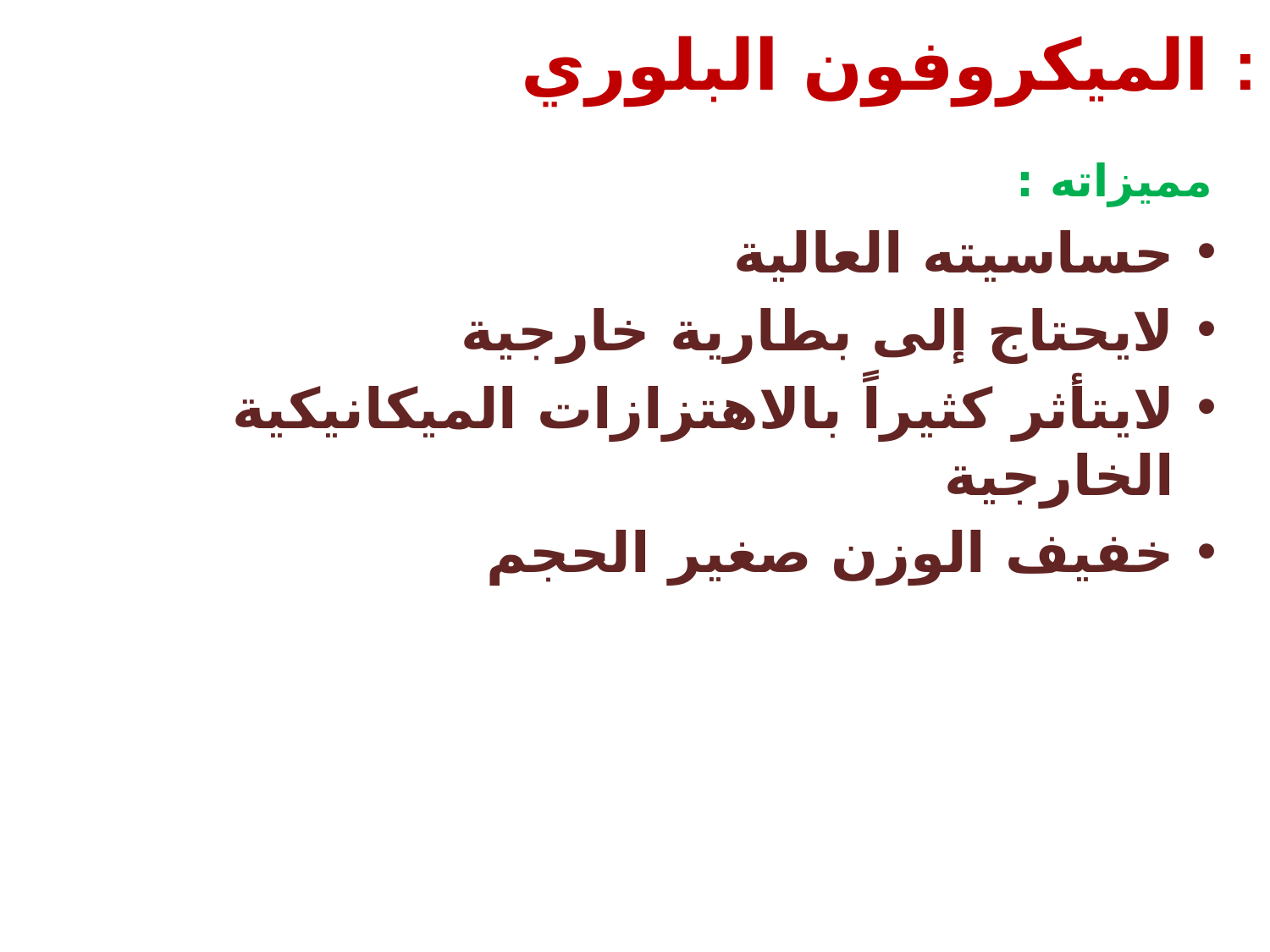

الميكروفون البلوري :
مميزاته :
حساسيته العالية
لايحتاج إلى بطارية خارجية
لايتأثر كثيراً بالاهتزازات الميكانيكية الخارجية
خفيف الوزن صغير الحجم